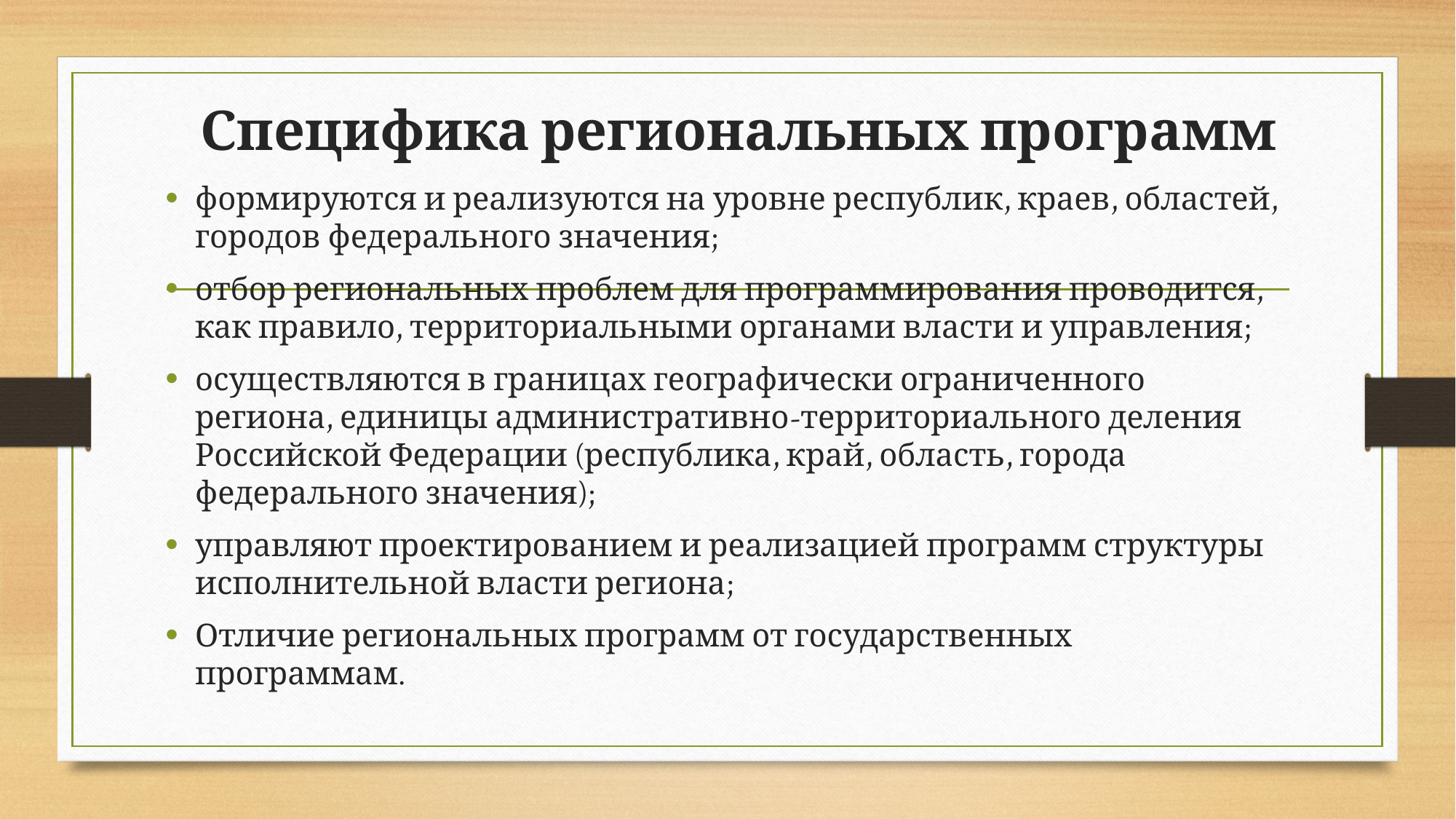

# Специфика региональных программ
формируются и реализуются на уровне республик, краев, областей, городов федерального значения;
отбор региональных проблем для программирования проводится, как правило, территориальными органами власти и управления;
осуществляются в границах географически ограниченного региона, единицы административно-территориального деления Российской Федерации (республика, край, область, города федерального значения);
управляют проектированием и реализацией программ структуры исполнительной власти региона;
Отличие региональных программ от государственных программам.